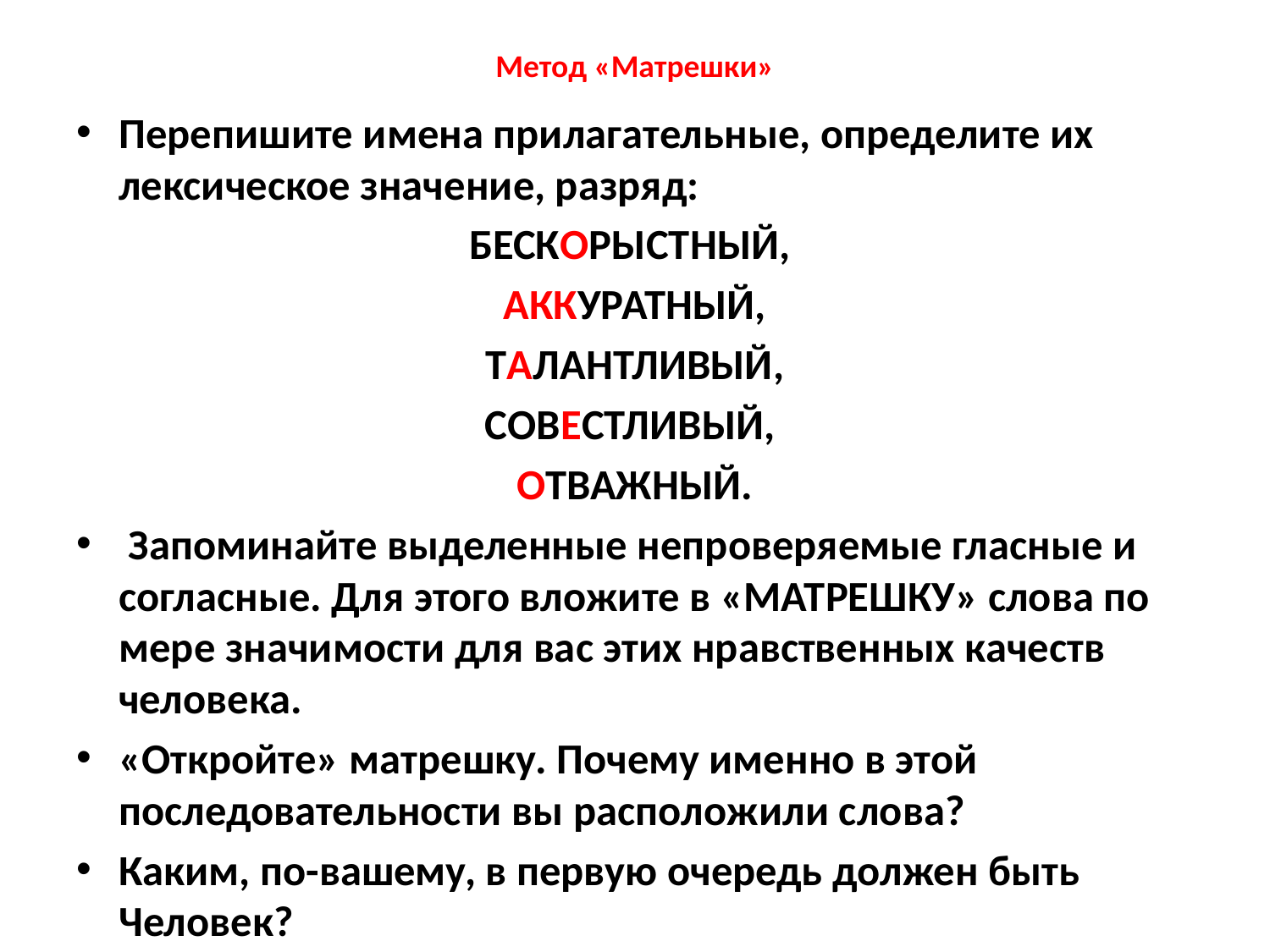

# Метод «Матрешки»
Перепишите имена прилагательные, определите их лексическое значение, разряд:
БЕСКОРЫСТНЫЙ,
АККУРАТНЫЙ,
ТАЛАНТЛИВЫЙ,
СОВЕСТЛИВЫЙ,
ОТВАЖНЫЙ.
 Запоминайте выделенные непроверяемые гласные и согласные. Для этого вложите в «МАТРЕШКУ» слова по мере значимости для вас этих нравственных качеств человека.
«Откройте» матрешку. Почему именно в этой последовательности вы расположили слова?
Каким, по-вашему, в первую очередь должен быть Человек?